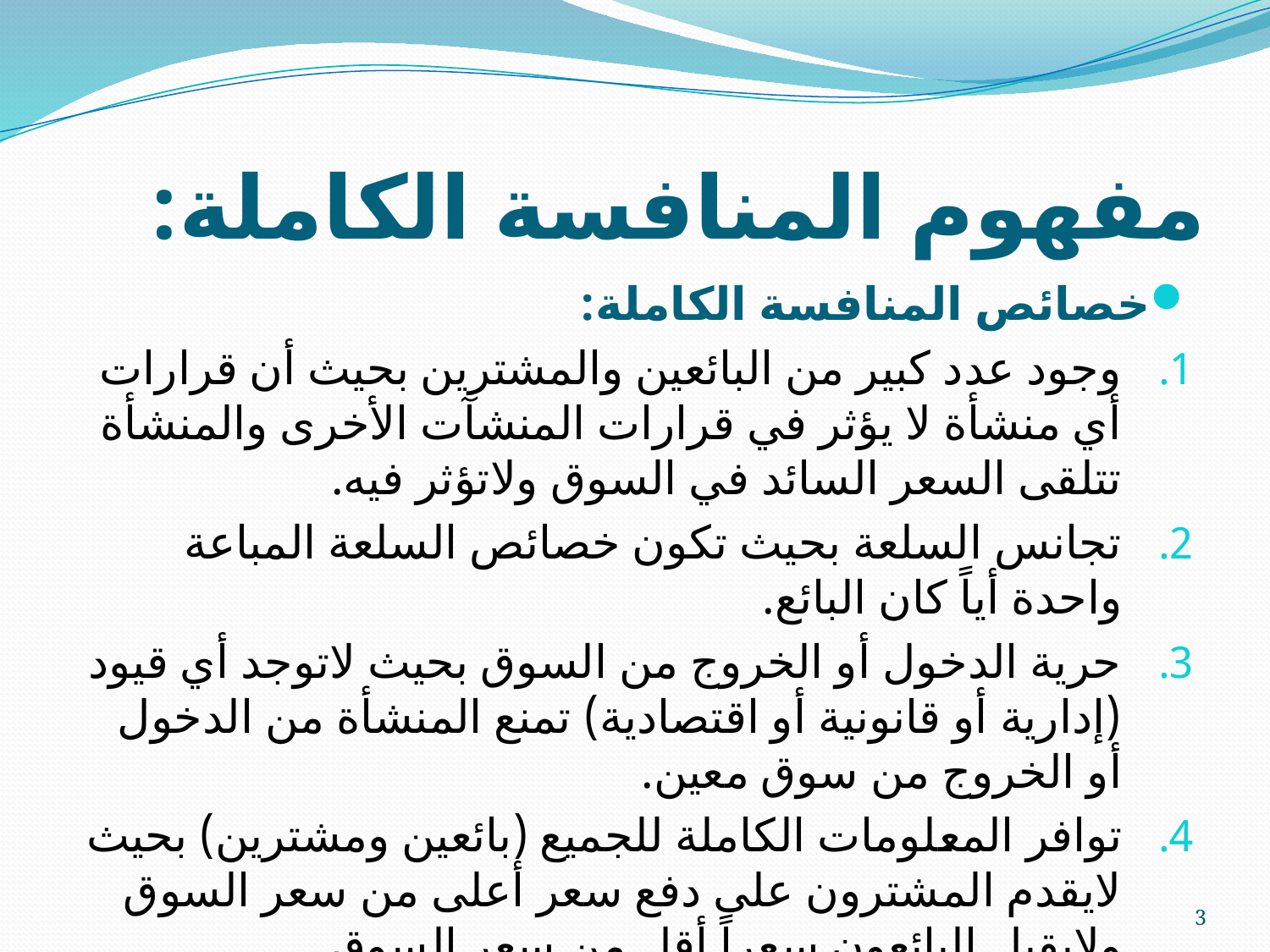

# مفهوم المنافسة الكاملة:
خصائص المنافسة الكاملة:
وجود عدد كبير من البائعين والمشترين بحيث أن قرارات أي منشأة لا يؤثر في قرارات المنشآت الأخرى والمنشأة تتلقى السعر السائد في السوق ولاتؤثر فيه.
تجانس السلعة بحيث تكون خصائص السلعة المباعة واحدة أياً كان البائع.
حرية الدخول أو الخروج من السوق بحيث لاتوجد أي قيود (إدارية أو قانونية أو اقتصادية) تمنع المنشأة من الدخول أو الخروج من سوق معين.
توافر المعلومات الكاملة للجميع (بائعين ومشترين) بحيث لايقدم المشترون على دفع سعر أعلى من سعر السوق ولايقبل البائعون سعراً أقل من سعر السوق.
3